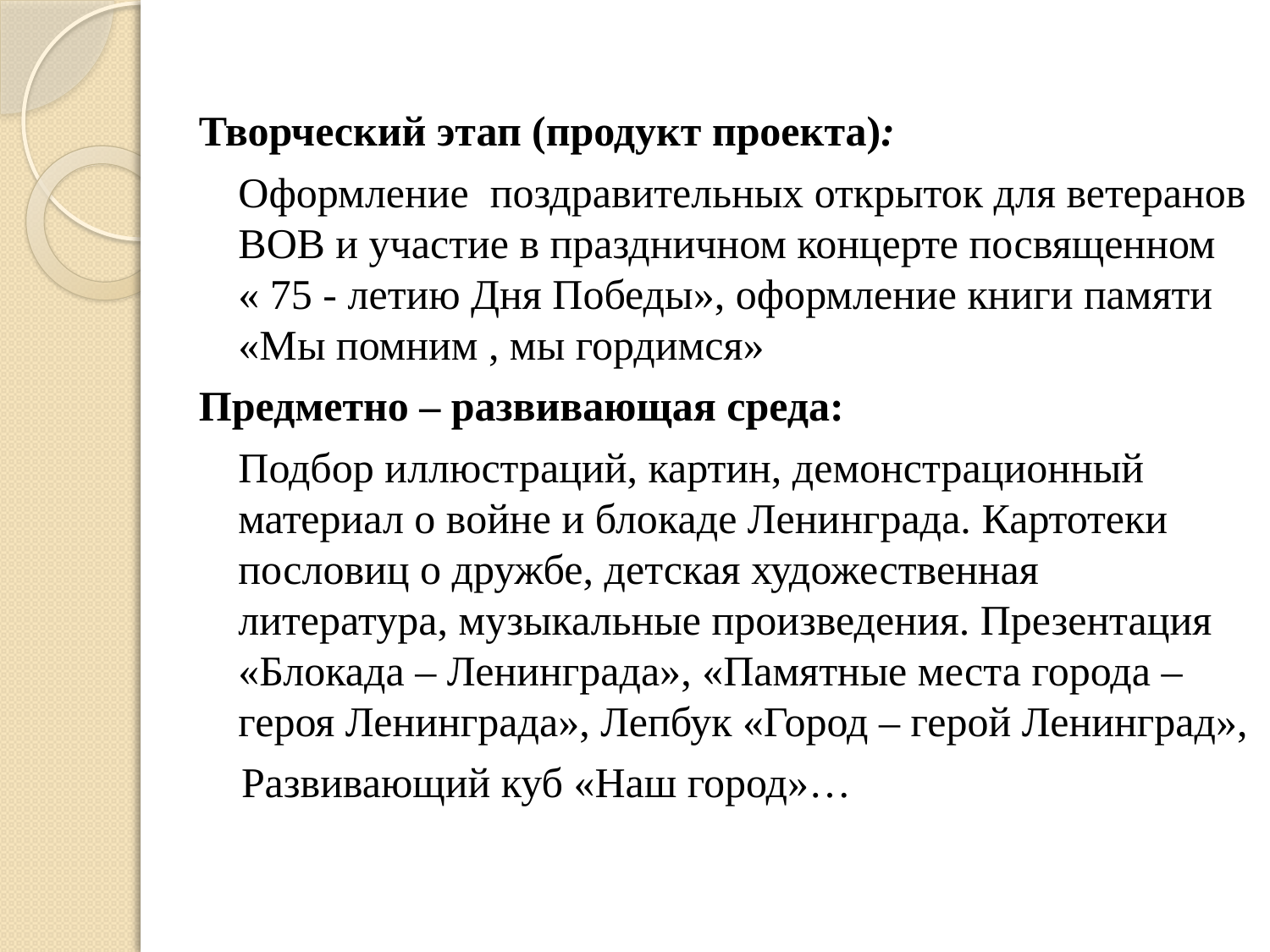

Творческий этап (продукт проекта):
	Оформление  поздравительных открыток для ветеранов ВОВ и участие в праздничном концерте посвященном  « 75 - летию Дня Победы», оформление книги памяти  «Мы помним , мы гордимся»
Предметно – развивающая среда:
	Подбор иллюстраций, картин, демонстрационный материал о войне и блокаде Ленинграда. Картотеки пословиц о дружбе, детская художественная литература, музыкальные произведения. Презентация «Блокада – Ленинграда», «Памятные места города – героя Ленинграда», Лепбук «Город – герой Ленинград»,
    Развивающий куб «Наш город»…

#